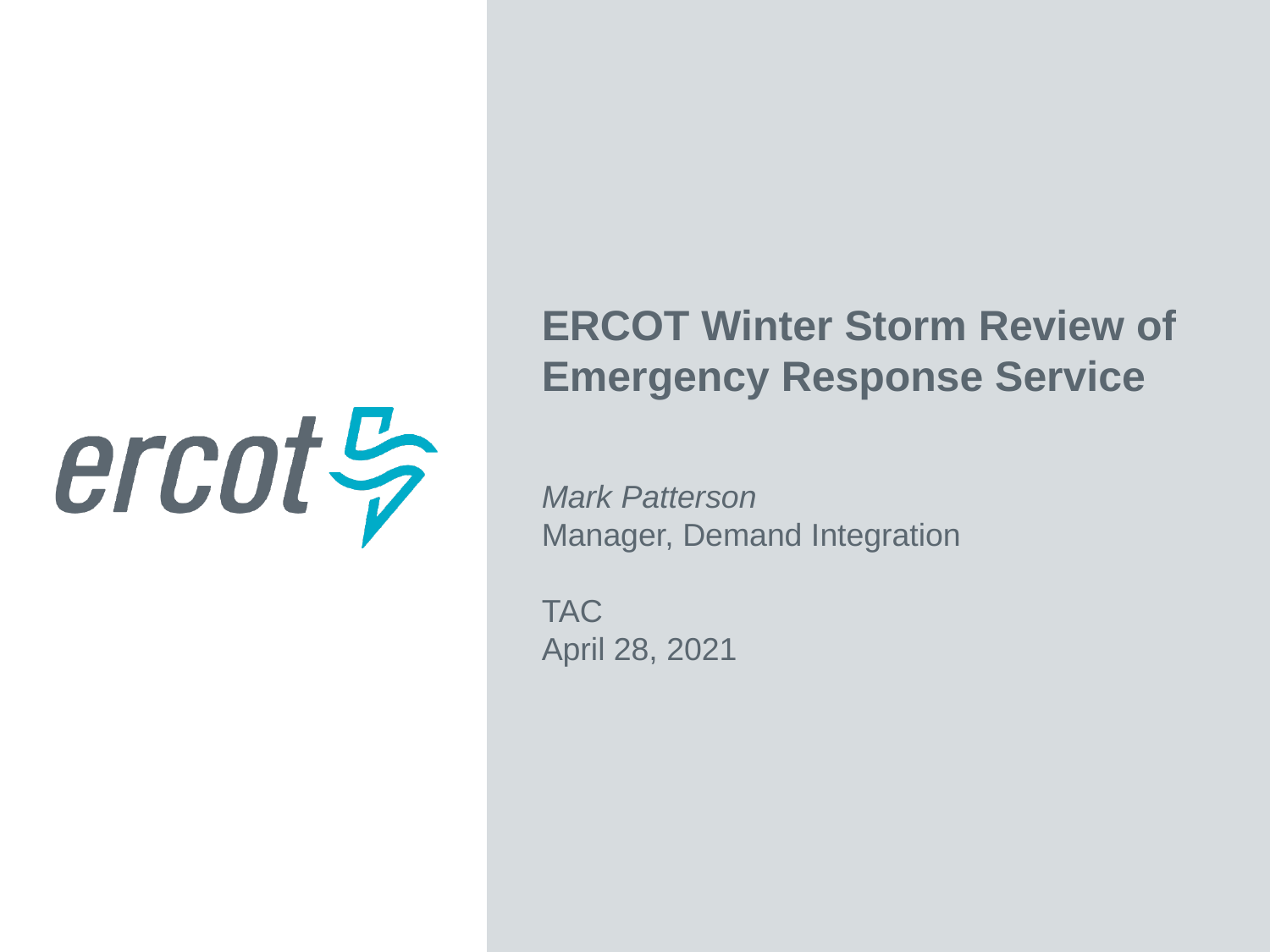

ERCOT Winter Storm Review of Emergency Response Service

Mark Patterson
Manager, Demand Integration

TAC
April 28, 2021